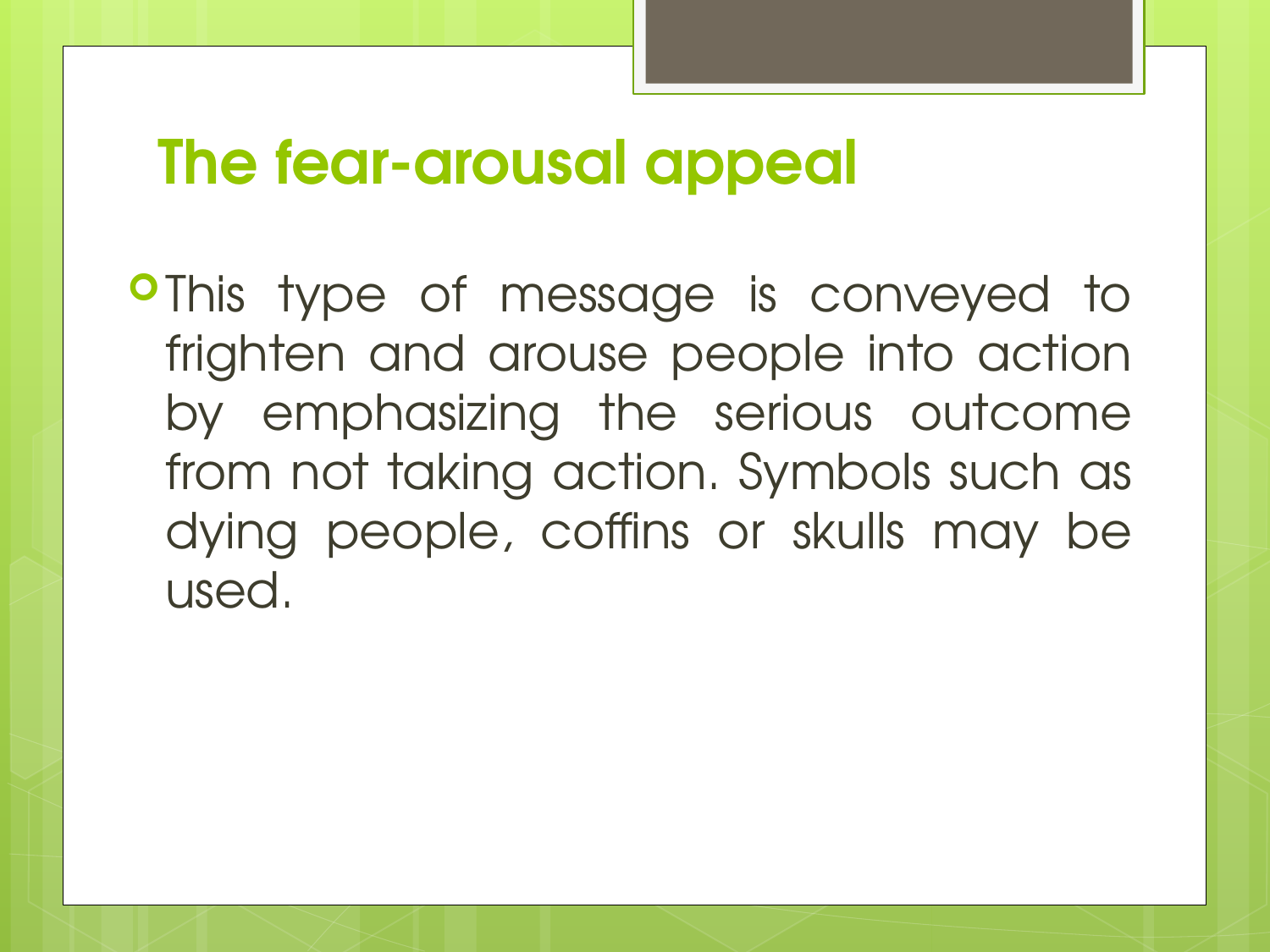

# The fear-arousal appeal
This type of message is conveyed to frighten and arouse people into action by emphasizing the serious outcome from not taking action. Symbols such as dying people, coffins or skulls may be used.